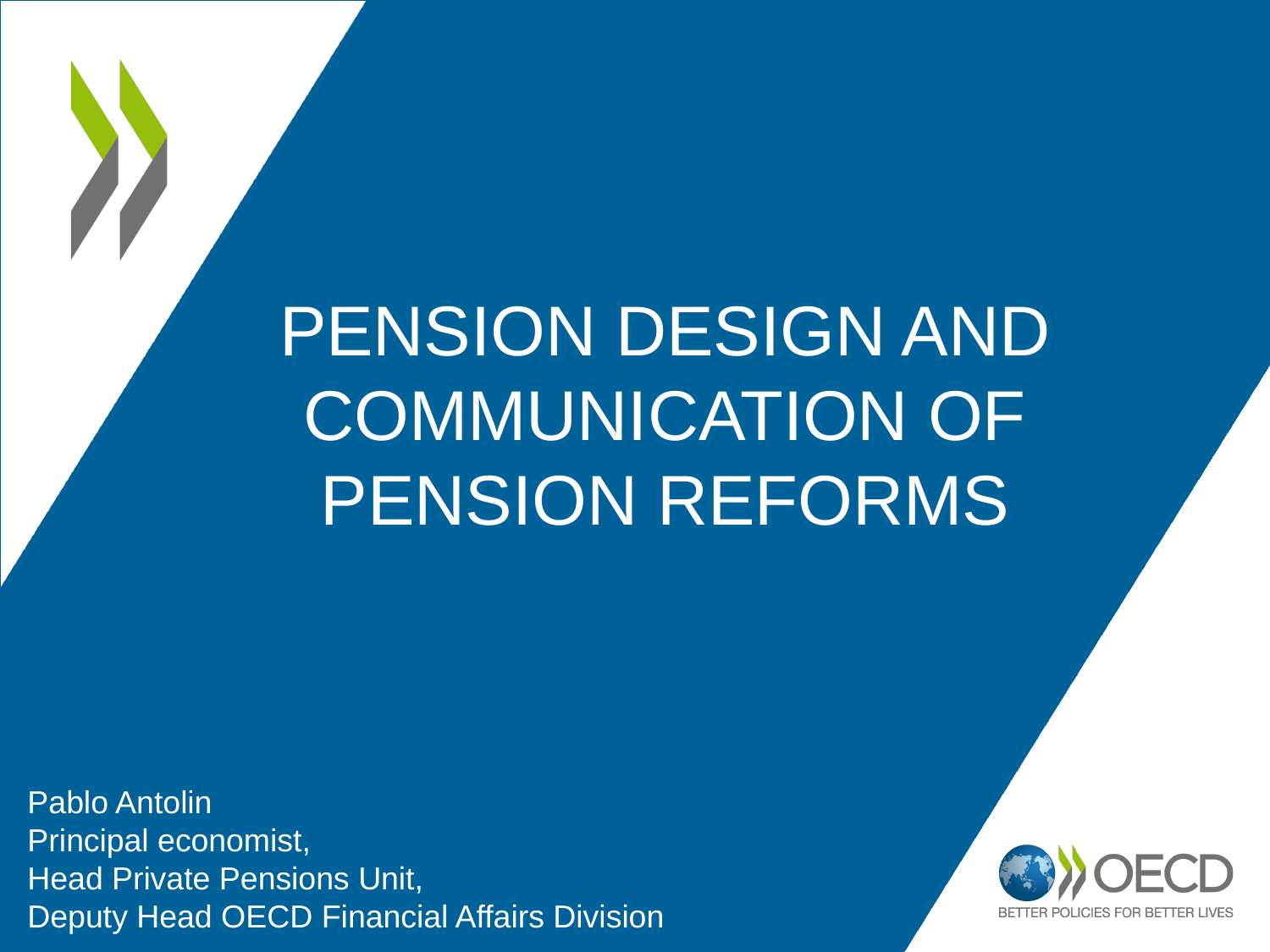

# PENSION DESIGN AND COMMUNICATION OF PENSION REFORMS
Pablo Antolin
Principal economist,
Head Private Pensions Unit,
Deputy Head OECD Financial Affairs Division